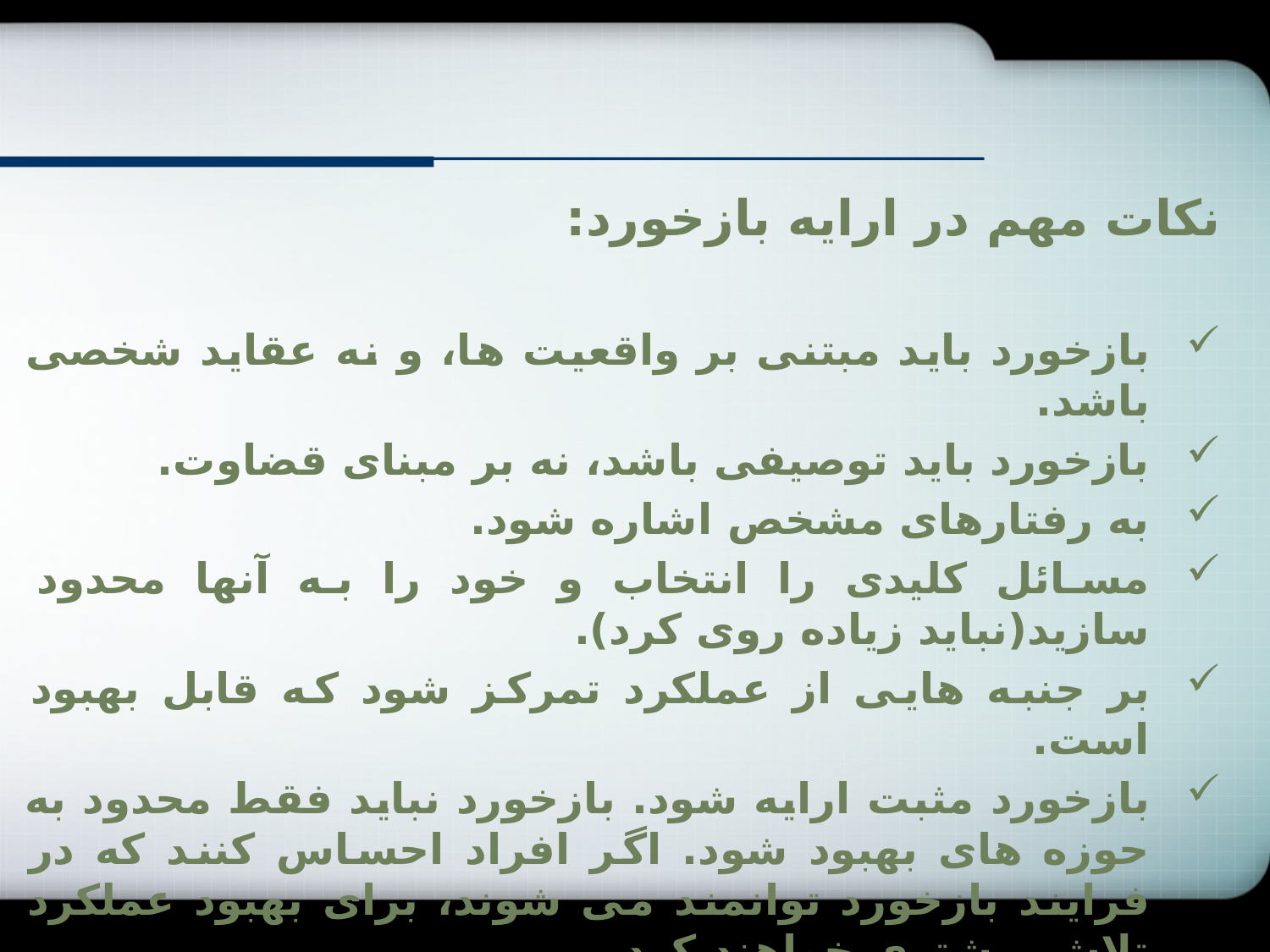

نکات مهم در ارایه بازخورد:

بازخورد باید مبتنی بر واقعیت ها، و نه عقاید شخصی باشد.
بازخورد باید توصیفی باشد، نه بر مبنای قضاوت.
به رفتارهای مشخص اشاره شود.
مسائل کلیدی را انتخاب و خود را به آنها محدود سازید(نباید زیاده روی کرد).
بر جنبه هایی از عملکرد تمرکز شود که قابل بهبود است.
بازخورد مثبت ارایه شود. بازخورد نباید فقط محدود به حوزه های بهبود شود. اگر افراد احساس کنند که در فرایند بازخورد توانمند می شوند، برای بهبود عملکرد تلاش بیشتری خواهند کرد.